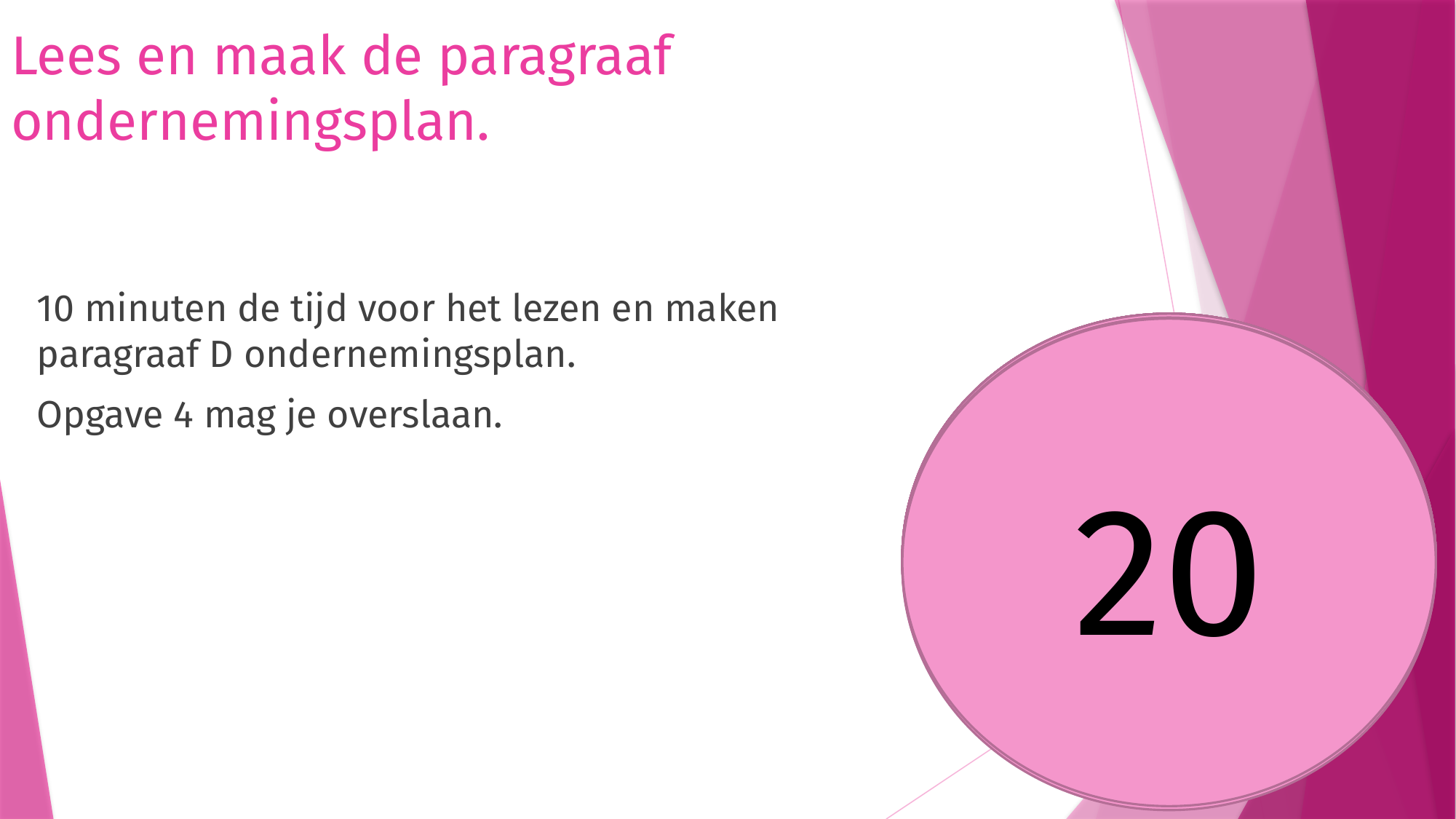

# Lees en maak de paragraaf ondernemingsplan.

10 minuten de tijd voor het lezen en maken paragraaf D ondernemingsplan.
Opgave 4 mag je overslaan.

13
9
10
8
5
6
7
4
3
1
2
12
15
14
11
20
18
17
16
19